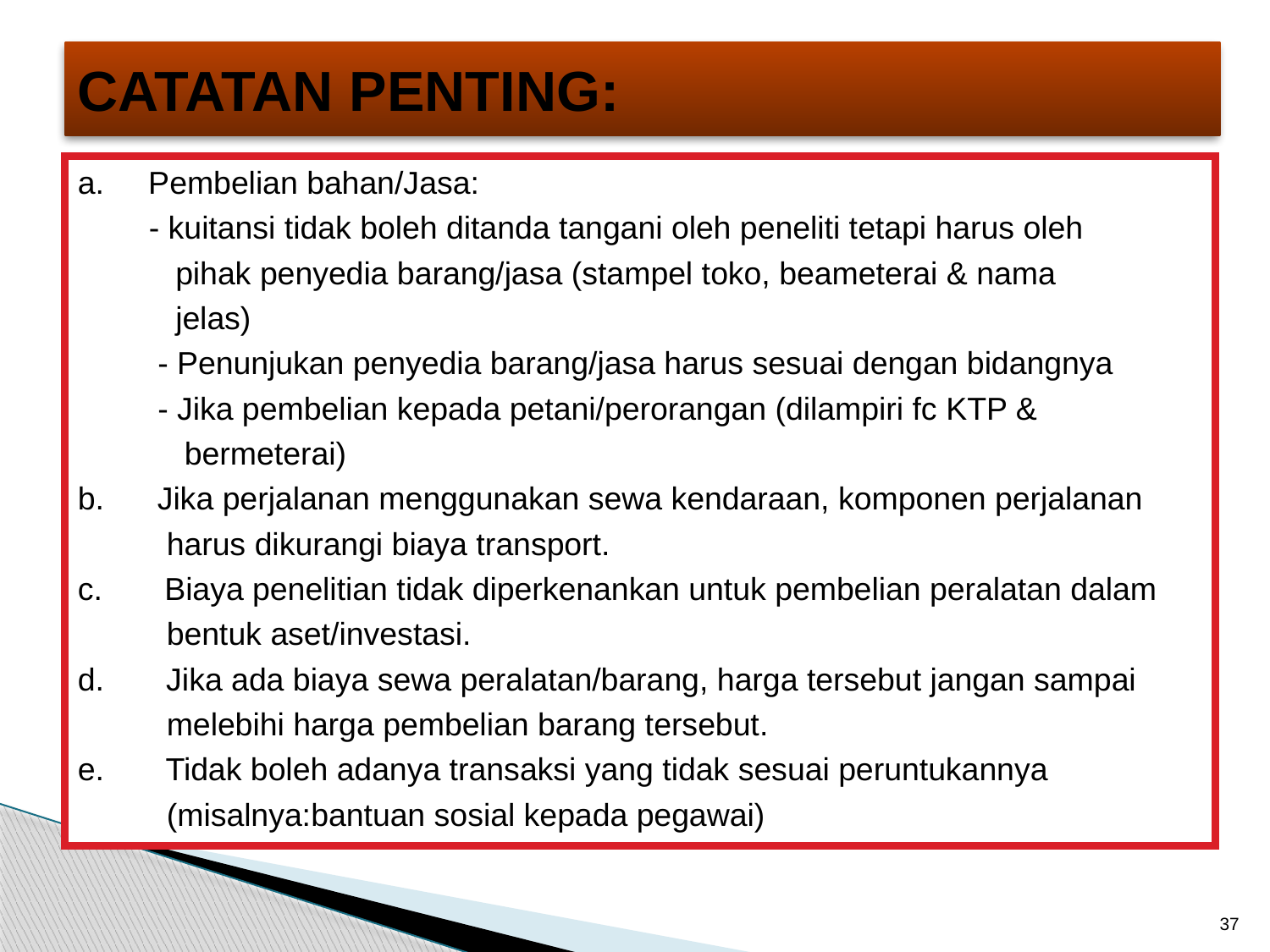

# CATATAN PENTING:
a.     Pembelian bahan/Jasa:
        - kuitansi tidak boleh ditanda tangani oleh peneliti tetapi harus oleh
           pihak penyedia barang/jasa (stampel toko, beameterai & nama
           jelas)
         - Penunjukan penyedia barang/jasa harus sesuai dengan bidangnya
         - Jika pembelian kepada petani/perorangan (dilampiri fc KTP &
            bermeterai)
b.      Jika perjalanan menggunakan sewa kendaraan, komponen perjalanan
          harus dikurangi biaya transport.
c.       Biaya penelitian tidak diperkenankan untuk pembelian peralatan dalam
          bentuk aset/investasi.
d.       Jika ada biaya sewa peralatan/barang, harga tersebut jangan sampai
          melebihi harga pembelian barang tersebut.
e.       Tidak boleh adanya transaksi yang tidak sesuai peruntukannya
          (misalnya:bantuan sosial kepada pegawai)
37